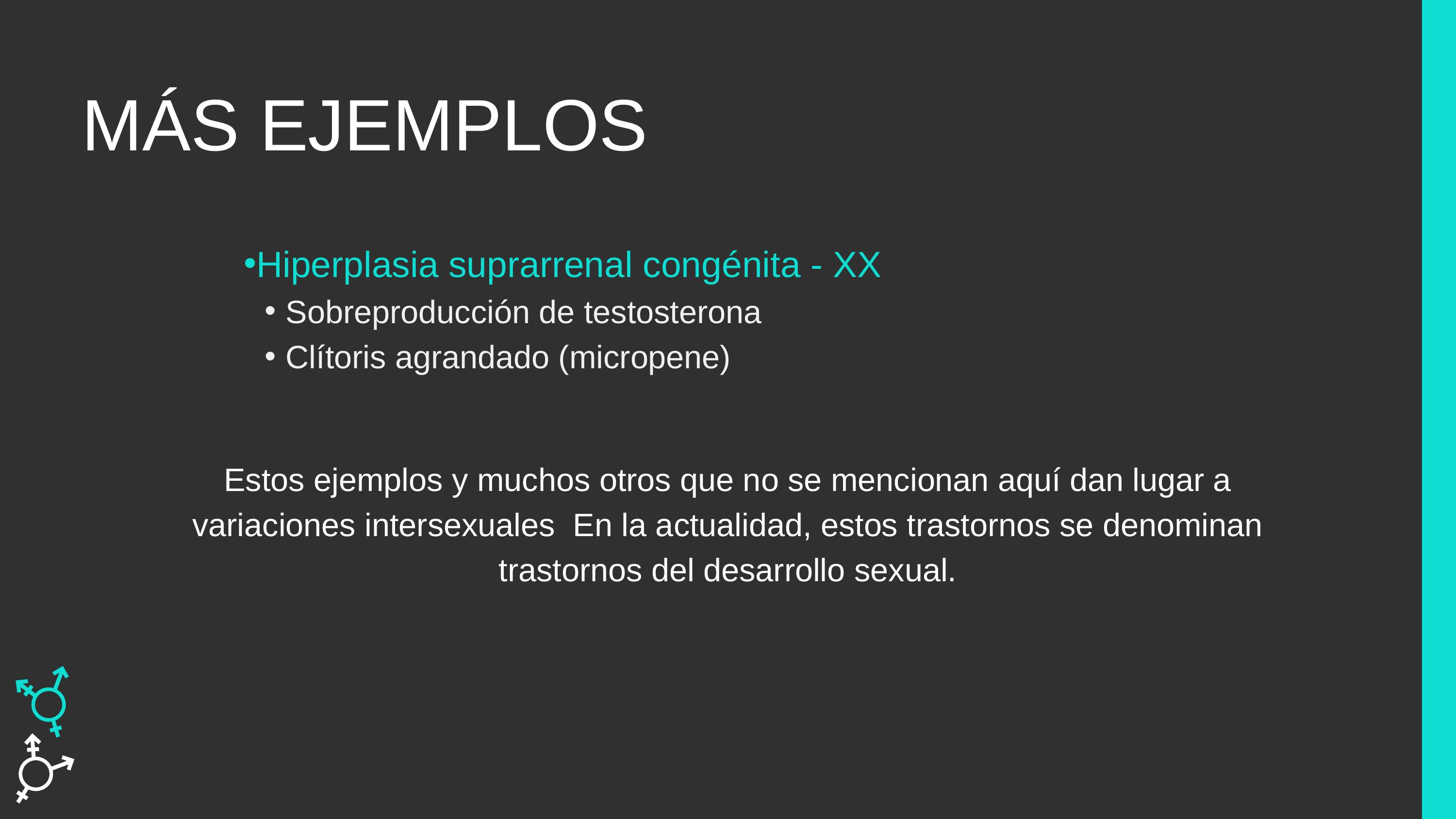

MÁS EJEMPLOS
Hiperplasia suprarrenal congénita - XX
Sobreproducción de testosterona
Clítoris agrandado (micropene)
Estos ejemplos y muchos otros que no se mencionan aquí dan lugar a variaciones intersexuales  En la actualidad, estos trastornos se denominan trastornos del desarrollo sexual.